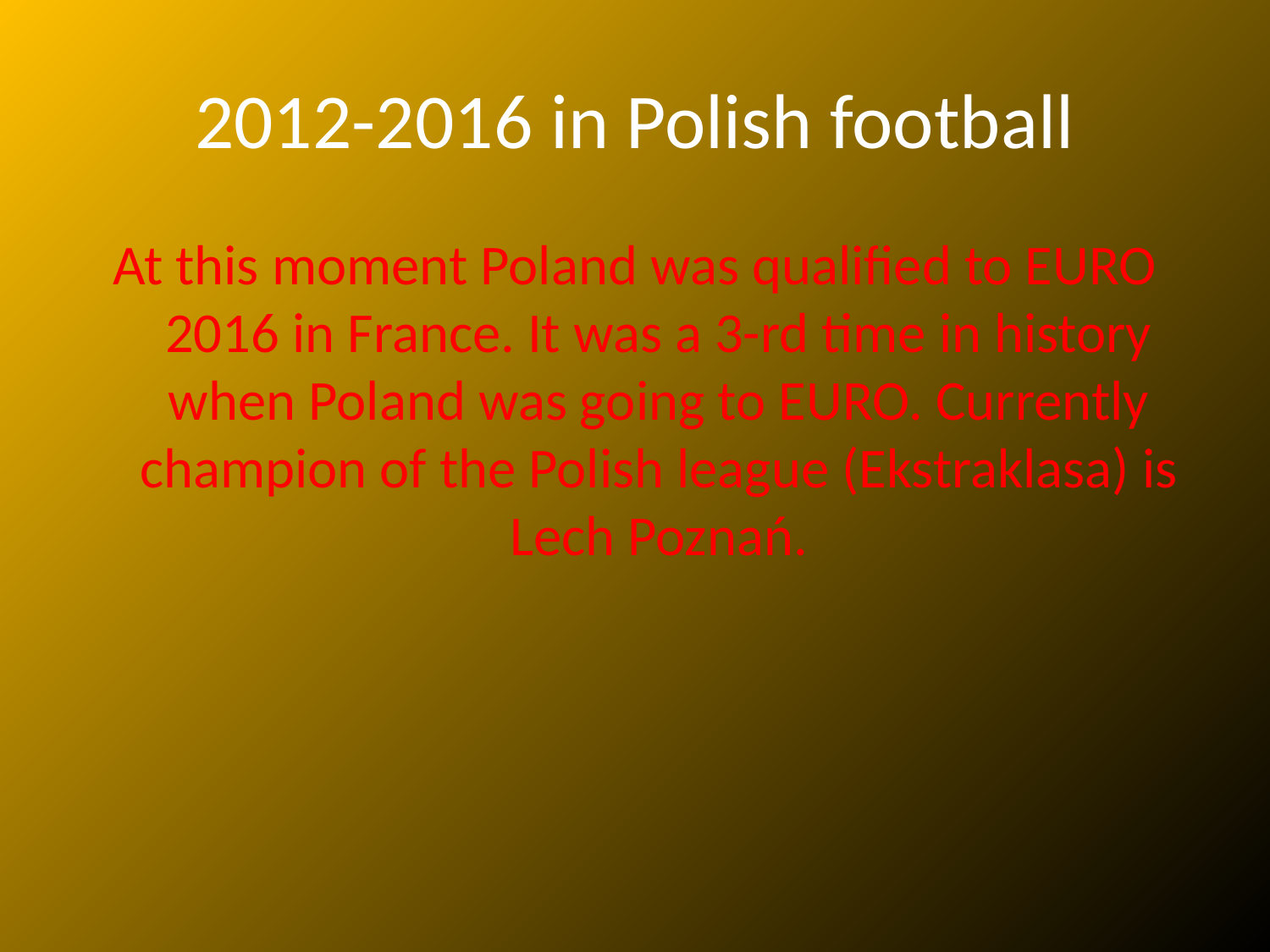

# 2012-2016 in Polish football
At this moment Poland was qualified to EURO 2016 in France. It was a 3-rd time in history when Poland was going to EURO. Currently champion of the Polish league (Ekstraklasa) is Lech Poznań.